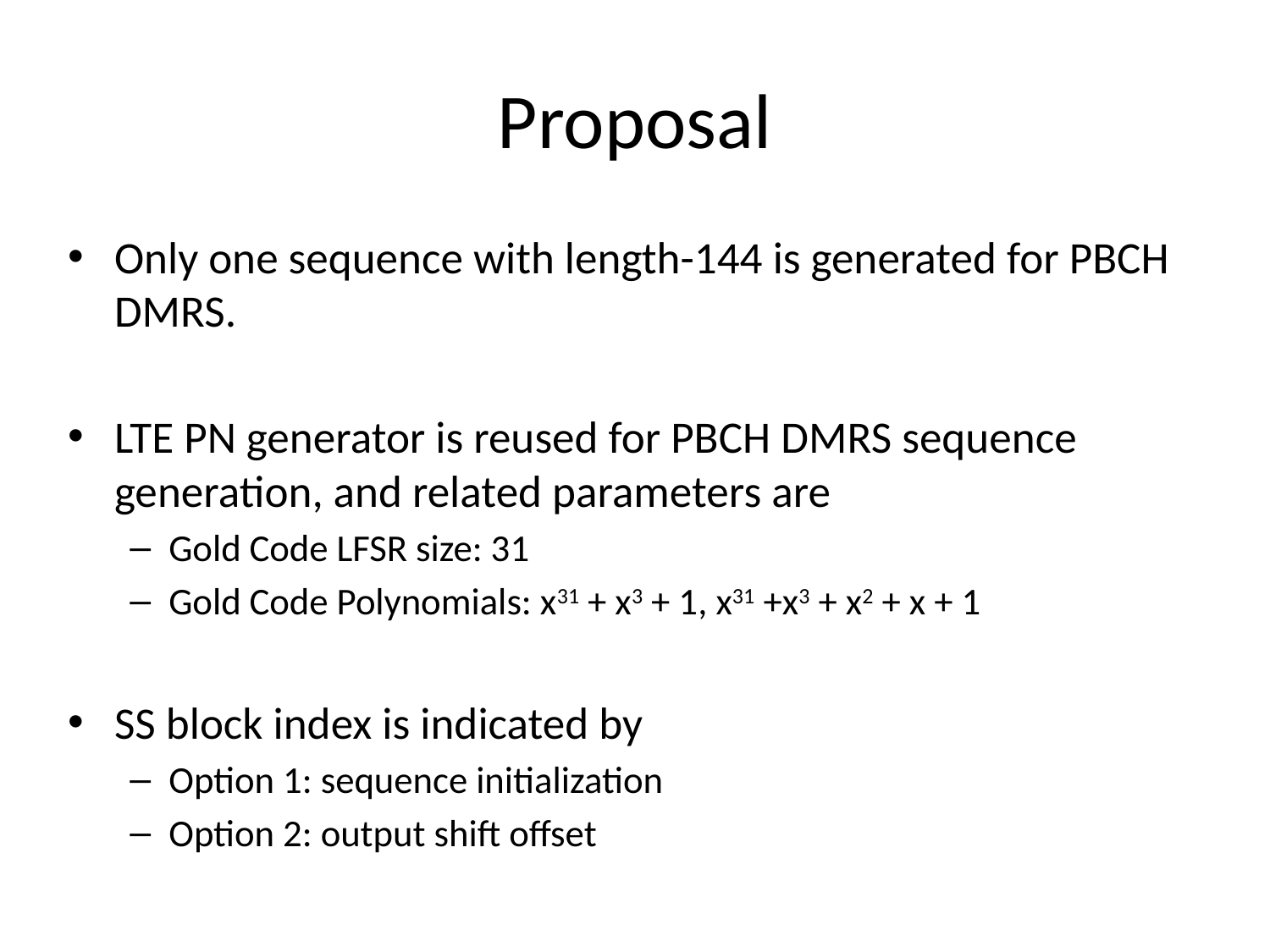

# Proposal
Only one sequence with length-144 is generated for PBCH DMRS.

LTE PN generator is reused for PBCH DMRS sequence generation, and related parameters are
Gold Code LFSR size: 31
Gold Code Polynomials: x31 + x3 + 1, x31 +x3 + x2 + x + 1

SS block index is indicated by
Option 1: sequence initialization
Option 2: output shift offset